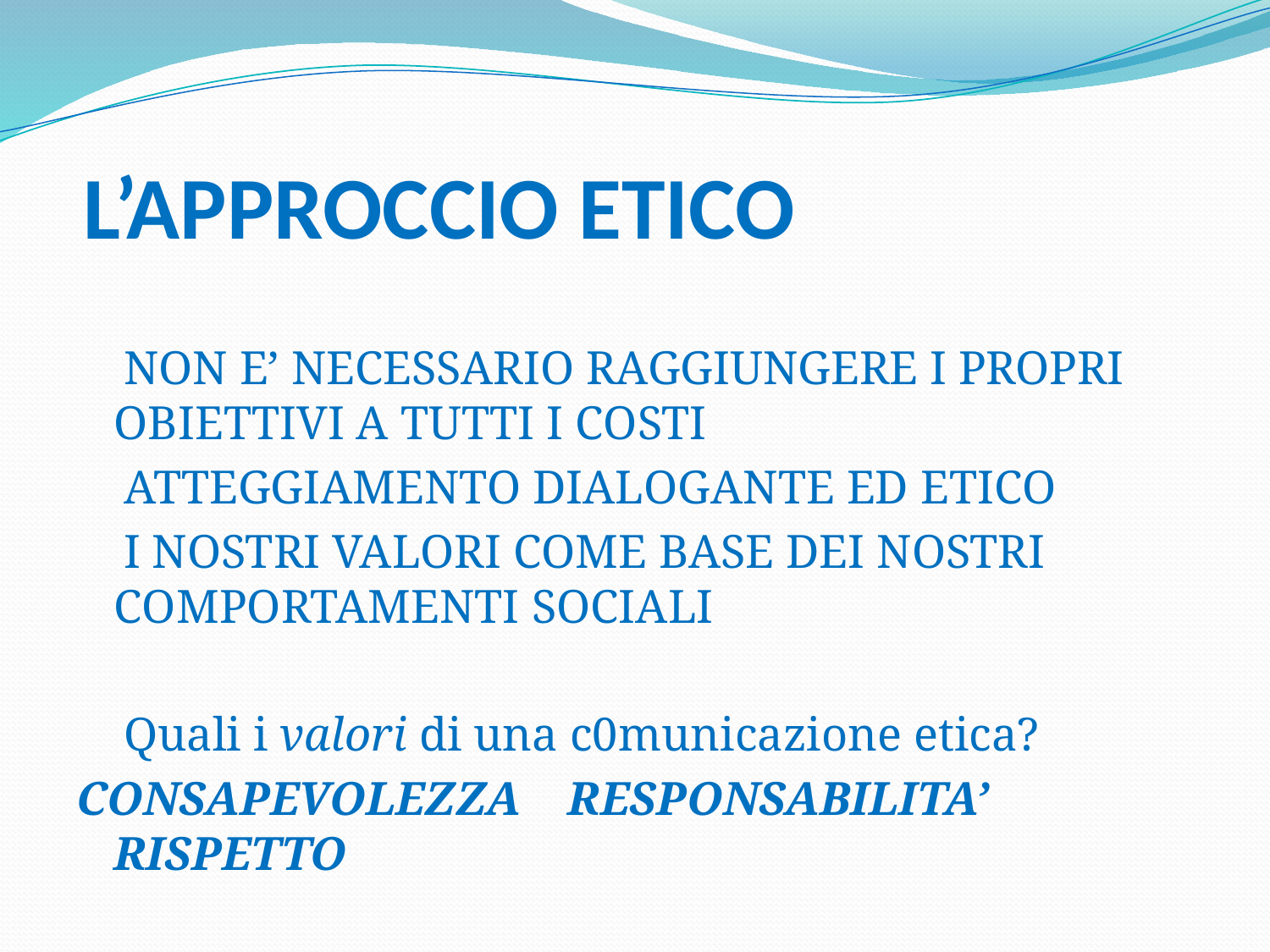

# L’APPROCCIO ETICO

    NON E’ NECESSARIO RAGGIUNGERE I PROPRI OBIETTIVI A TUTTI I COSTI
    ATTEGGIAMENTO DIALOGANTE ED ETICO
    I NOSTRI VALORI COME BASE DEI NOSTRI COMPORTAMENTI SOCIALI

    Quali i valori di una c0municazione etica?
CONSAPEVOLEZZA    RESPONSABILITA’    RISPETTO